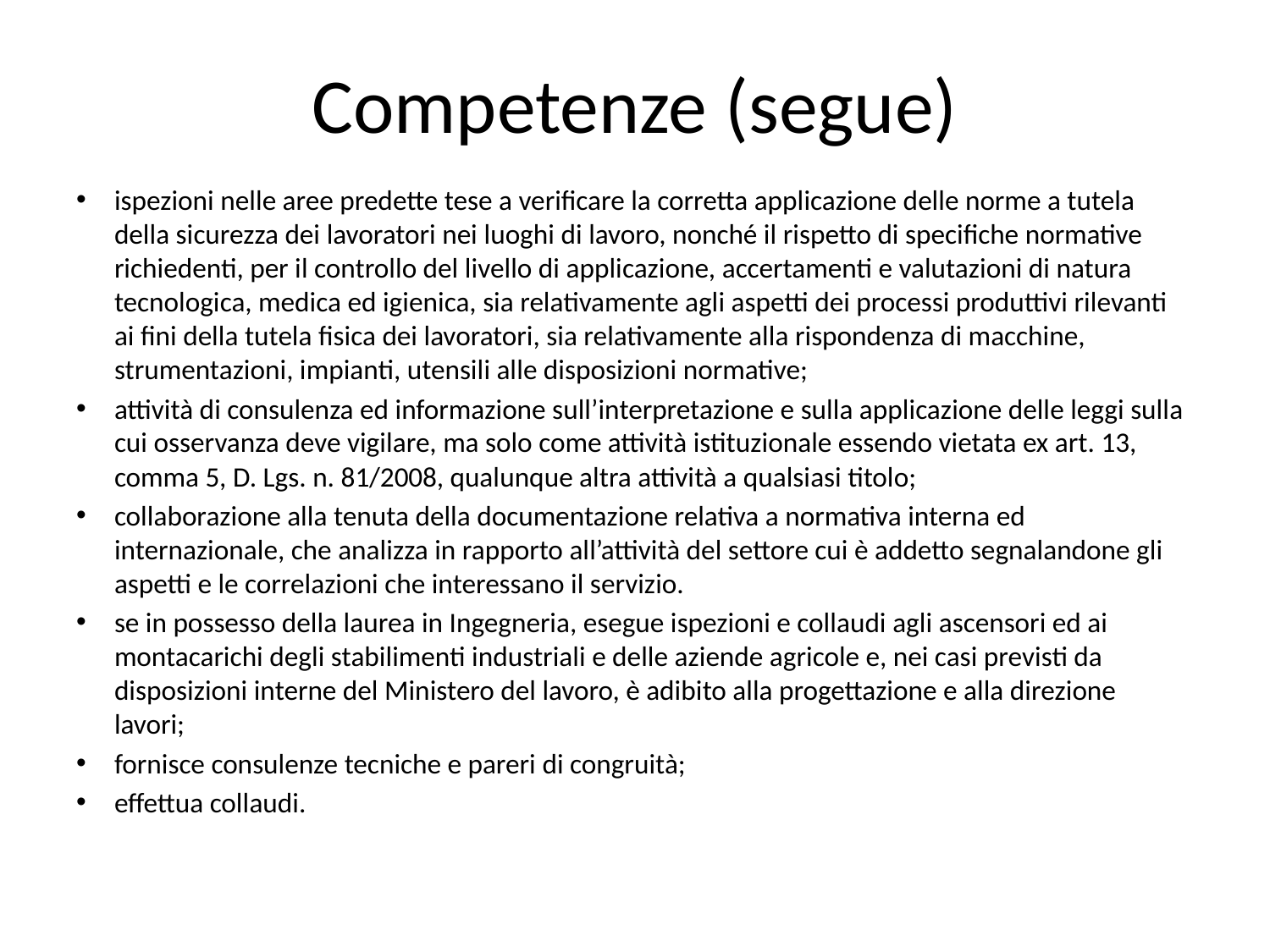

# Competenze (segue)
ispezioni nelle aree predette tese a verificare la corretta applicazione delle norme a tutela della sicurezza dei lavoratori nei luoghi di lavoro, nonché il rispetto di specifiche normative richiedenti, per il controllo del livello di applicazione, accertamenti e valutazioni di natura tecnologica, medica ed igienica, sia relativamente agli aspetti dei processi produttivi rilevanti ai fini della tutela fisica dei lavoratori, sia relativamente alla rispondenza di macchine, strumentazioni, impianti, utensili alle disposizioni normative;
attività di consulenza ed informazione sull’interpretazione e sulla applicazione delle leggi sulla cui osservanza deve vigilare, ma solo come attività istituzionale essendo vietata ex art. 13, comma 5, D. Lgs. n. 81/2008, qualunque altra attività a qualsiasi titolo;
collaborazione alla tenuta della documentazione relativa a normativa interna ed internazionale, che analizza in rapporto all’attività del settore cui è addetto segnalandone gli aspetti e le correlazioni che interessano il servizio.
se in possesso della laurea in Ingegneria, esegue ispezioni e collaudi agli ascensori ed ai montacarichi degli stabilimenti industriali e delle aziende agricole e, nei casi previsti da disposizioni interne del Ministero del lavoro, è adibito alla progettazione e alla direzione lavori;
fornisce consulenze tecniche e pareri di congruità;
effettua collaudi.